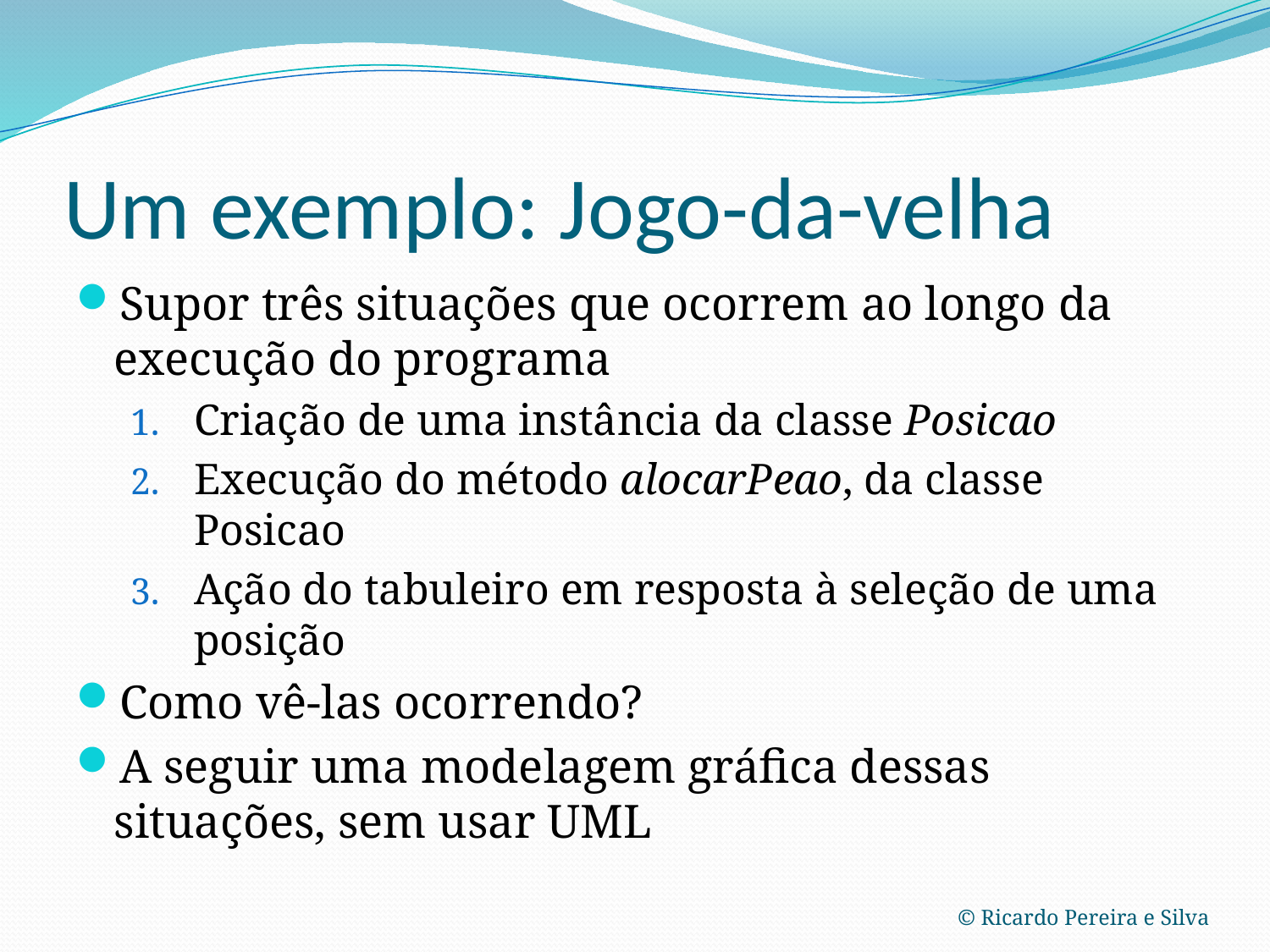

# Um exemplo: Jogo-da-velha
Supor três situações que ocorrem ao longo da execução do programa
Criação de uma instância da classe Posicao
Execução do método alocarPeao, da classe Posicao
Ação do tabuleiro em resposta à seleção de uma posição
Como vê-las ocorrendo?
A seguir uma modelagem gráfica dessas situações, sem usar UML
© Ricardo Pereira e Silva